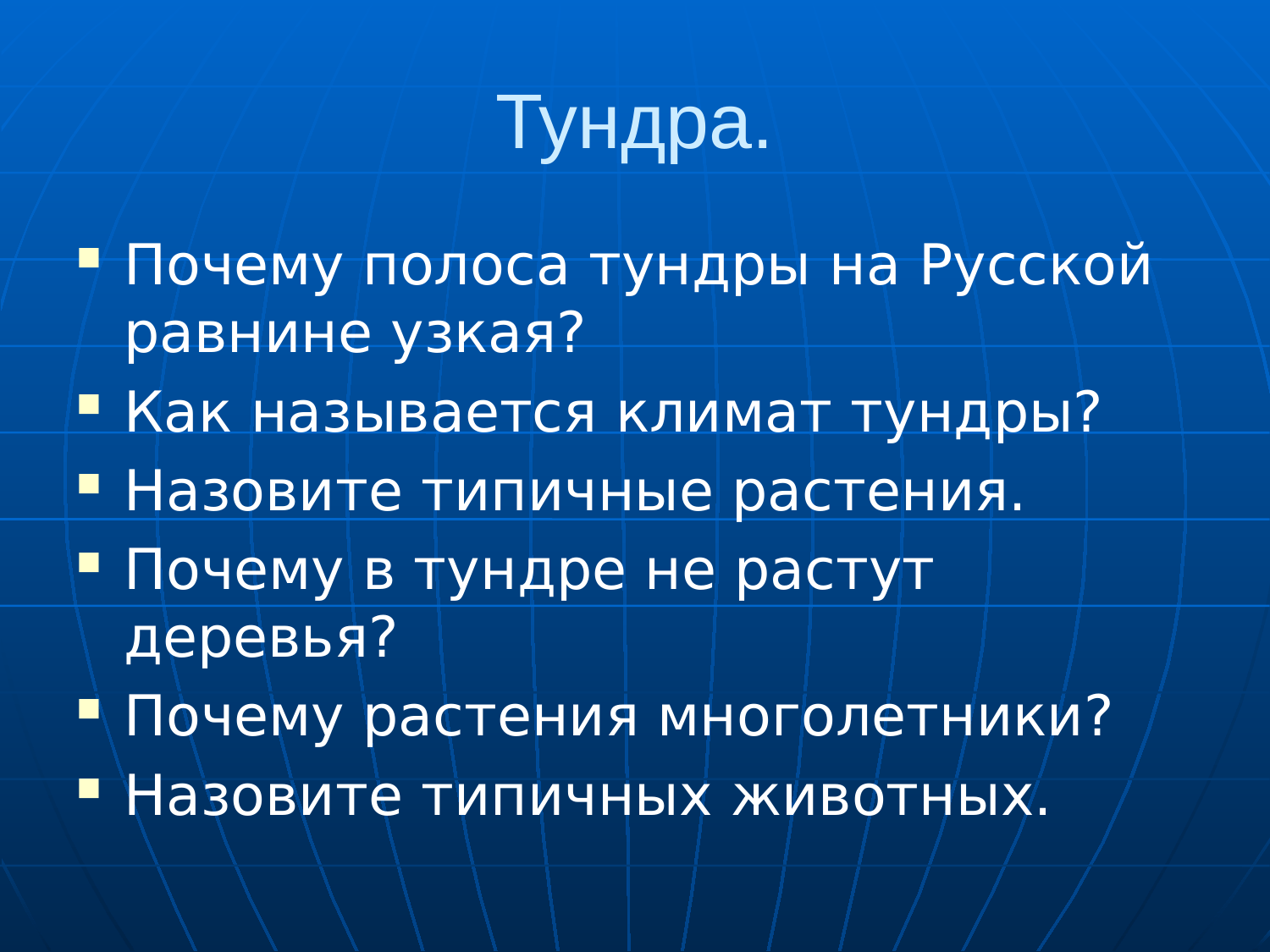

# Тундра.
Почему полоса тундры на Русской равнине узкая?
Как называется климат тундры?
Назовите типичные растения.
Почему в тундре не растут деревья?
Почему растения многолетники?
Назовите типичных животных.